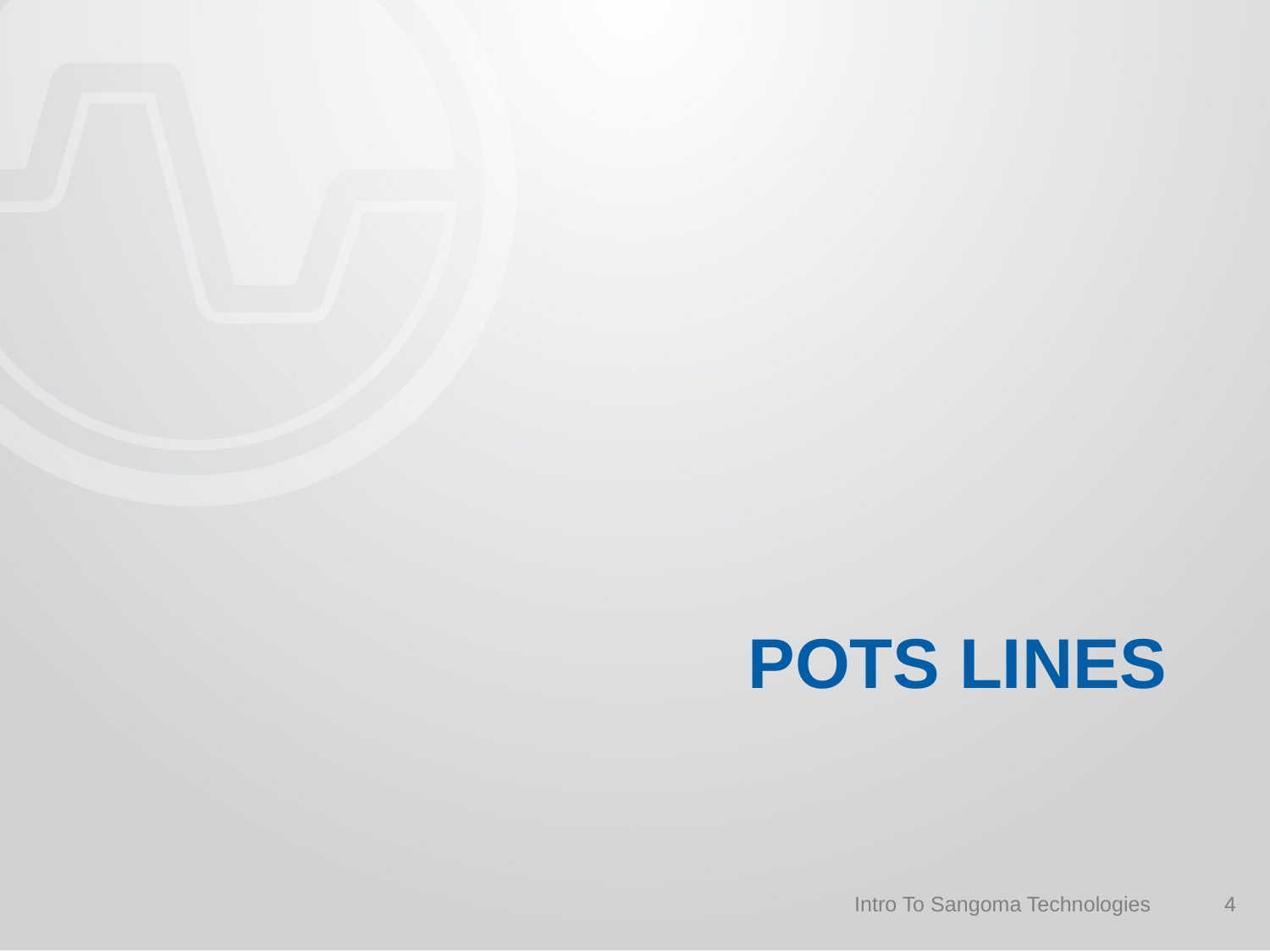

# POTS Lines
Intro To Sangoma Technologies
4